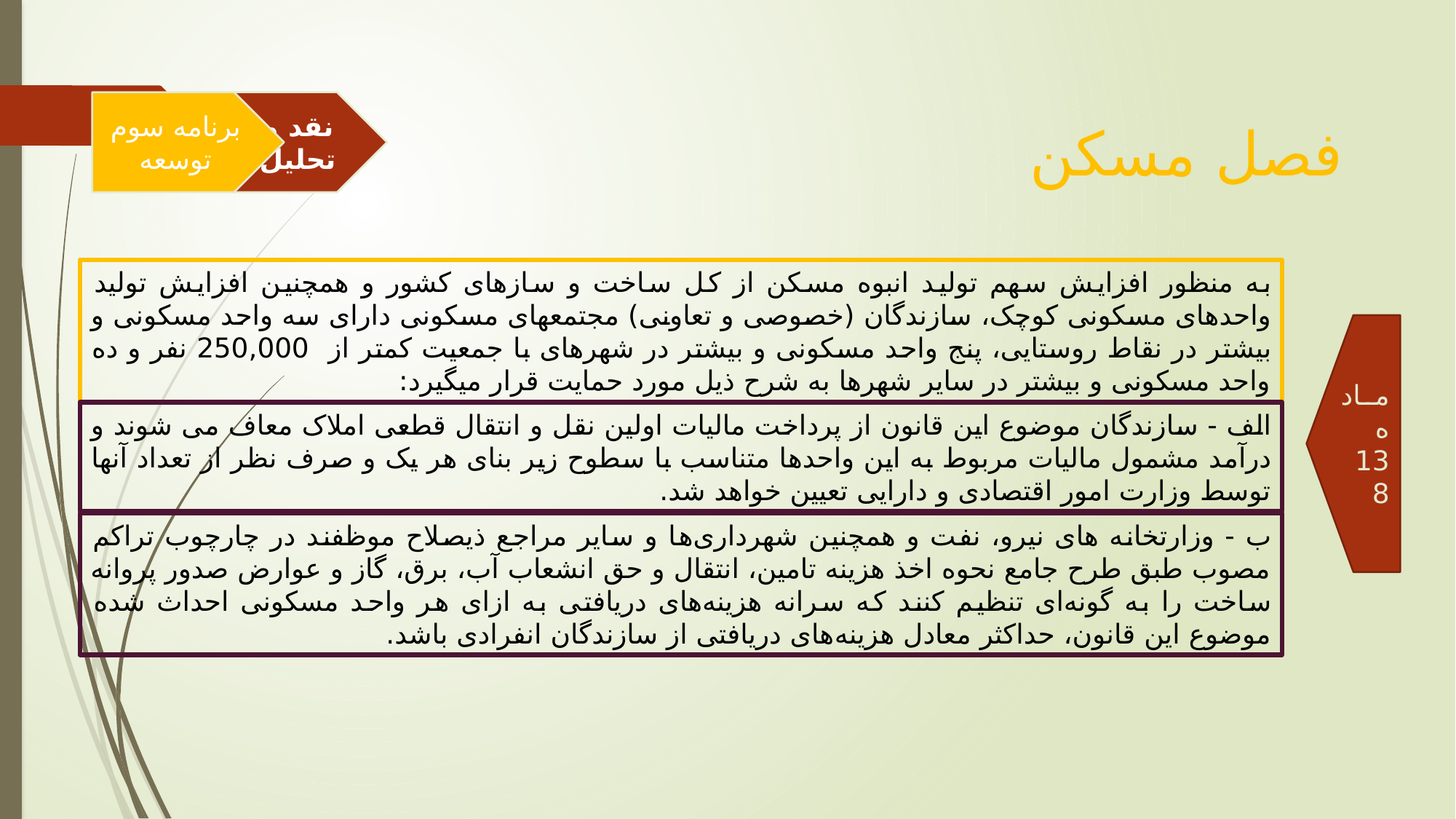

برنامه سوم توسعه
نقد و تحلیل
فصل مسکن
به منظور افزایش سهم تولید انبوه مسکن از کل ساخت و سازهای کشور و همچنین افزایش تولید واحدهای مسکونی کوچک، سازندگان (خصوصی و تعاونی) مجتمعهای مسکونی دارای سه واحد مسکونی و بیشتر در نقاط روستایی، پنج واحد مسکونی و بیشتر در شهرهای با جمعیت کمتر از  250,000 نفر و ده واحد مسکونی و بیشتر در سایر شهرها به شرح ذیل مورد حمایت قرار میگیرد:
ماده 138
الف - سازندگان موضوع این قانون از پرداخت مالیات اولین نقل و انتقال قطعی املاک معاف می شوند و درآمد مشمول مالیات مربوط به این واحدها متناسب با سطوح زیر بنای هر یک و صرف نظر از تعداد آنها توسط وزارت امور اقتصادی و دارایی تعیین خواهد شد.
ب - وزارتخانه های نیرو، نفت و همچنین شهرداری‌ها و سایر مراجع ذیصلاح موظفند در چارچوب تراکم مصوب طبق طرح جامع نحوه اخذ هزینه تامین، انتقال و حق انشعاب آب، برق، گاز و عوارض صدور پروانه ساخت را به گونه‌ای تنظیم کنند که سرانه هزینه‌های دریافتی به ازای هر واحد مسکونی احداث شده موضوع این قانون، حداکثر معادل هزینه‌های دریافتی از سازندگان انفرادی باشد.